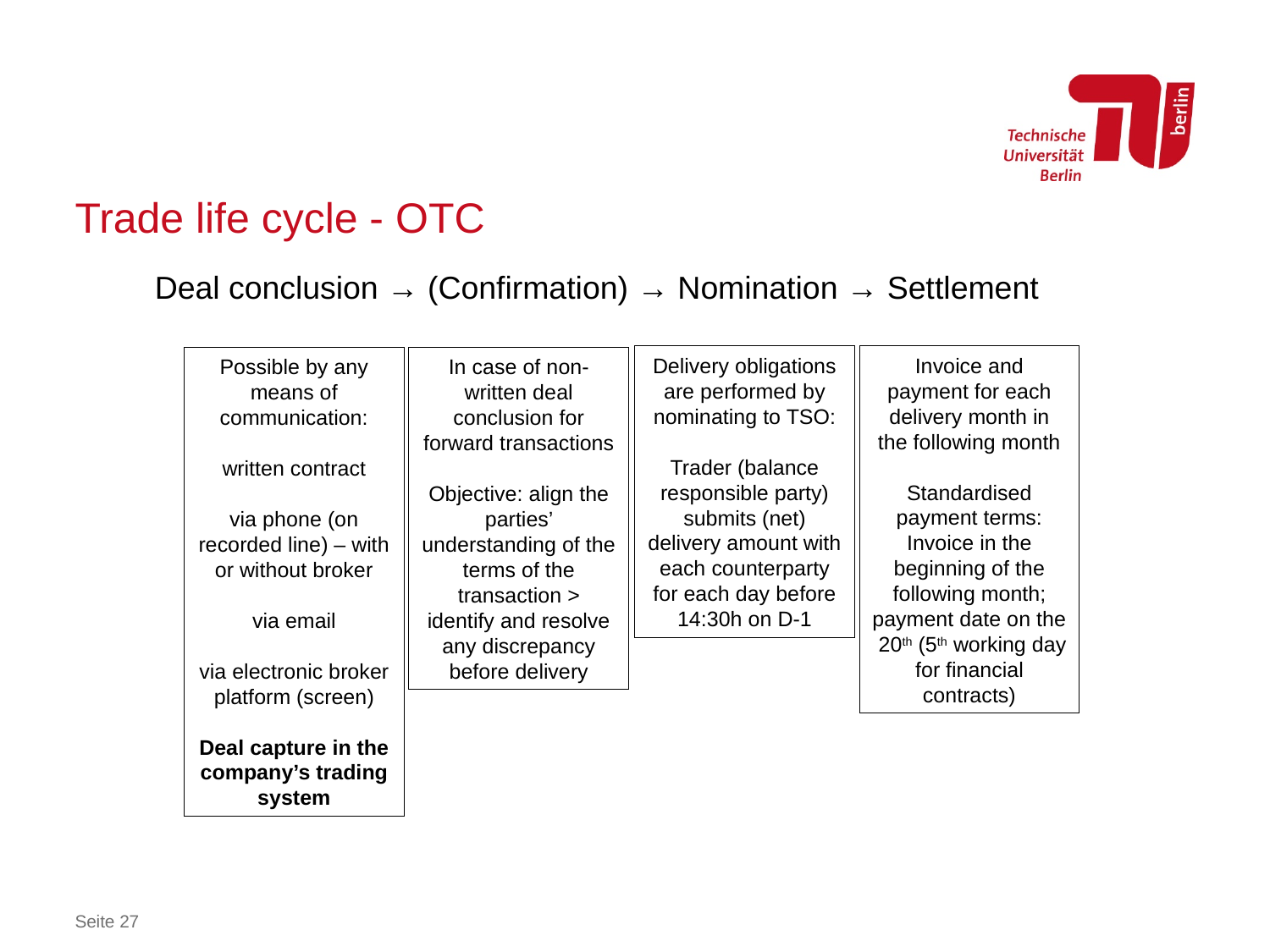

# Trade life cycle - OTC
Deal conclusion → (Confirmation) → Nomination → Settlement

Delivery obligations are performed by nominating to TSO:

Trader (balance responsible party) submits (net) delivery amount with each counterparty for each day before 14:30h on D-1
Invoice and payment for each delivery month in the following month

Standardised payment terms:
Invoice in the beginning of the following month; payment date on the  20th (5th working day for financial contracts)
Possible by any means of communication:

written contract

via phone (on recorded line) – with or without broker

via email

via electronic broker platform (screen)

Deal capture in the company’s trading system
In case of non-written deal conclusion for forward transactions

Objective: align the parties’ understanding of the terms of the transaction > identify and resolve any discrepancy before delivery
Seite 27